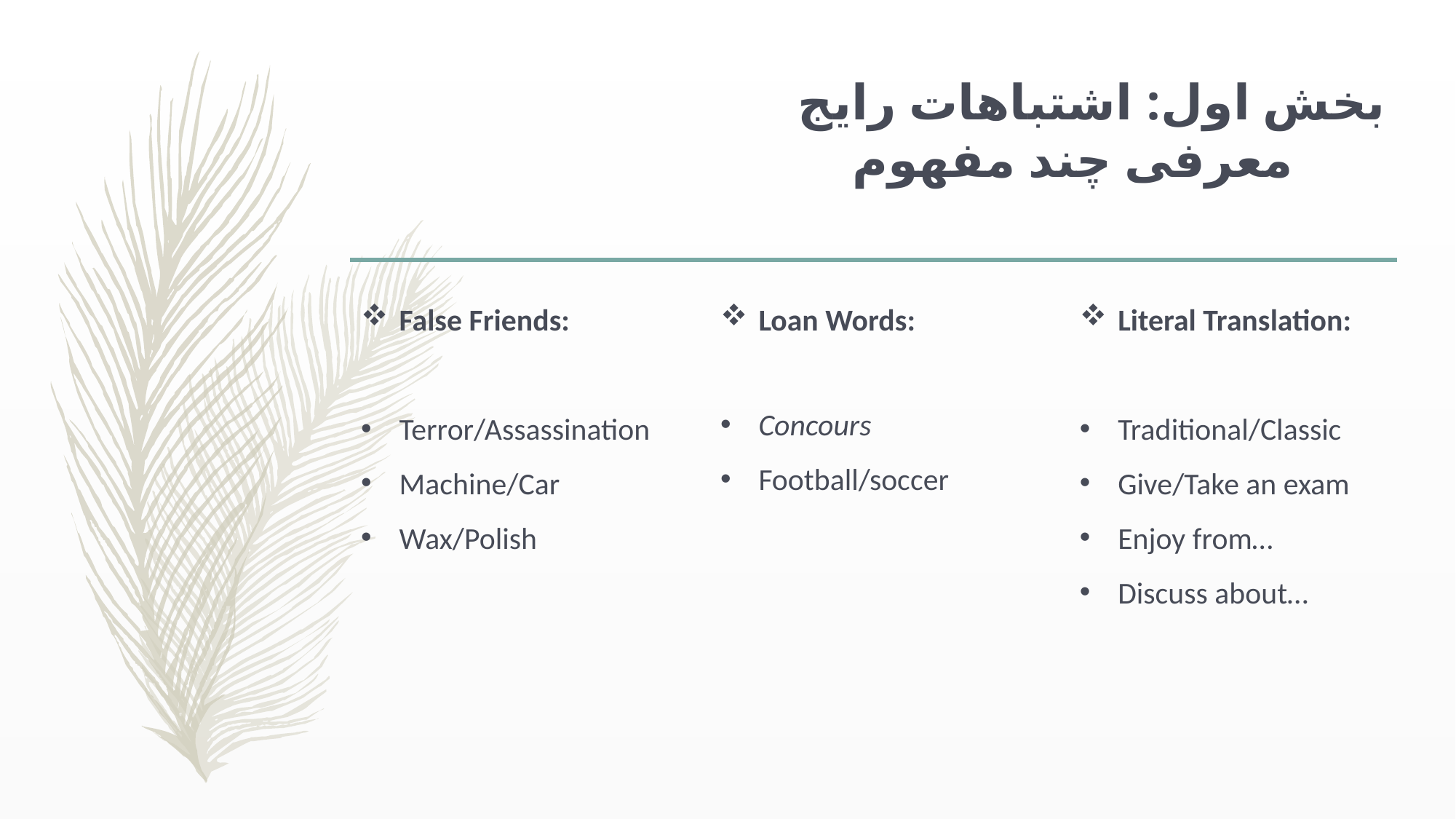

# بخش اول: اشتباهات رایج معرفی چند مفهوم
Literal Translation:

Traditional/Classic
Give/Take an exam
Enjoy from…
Discuss about…

Loan Words:

Concours
Football/soccer
False Friends:

Terror/Assassination
Machine/Car
Wax/Polish